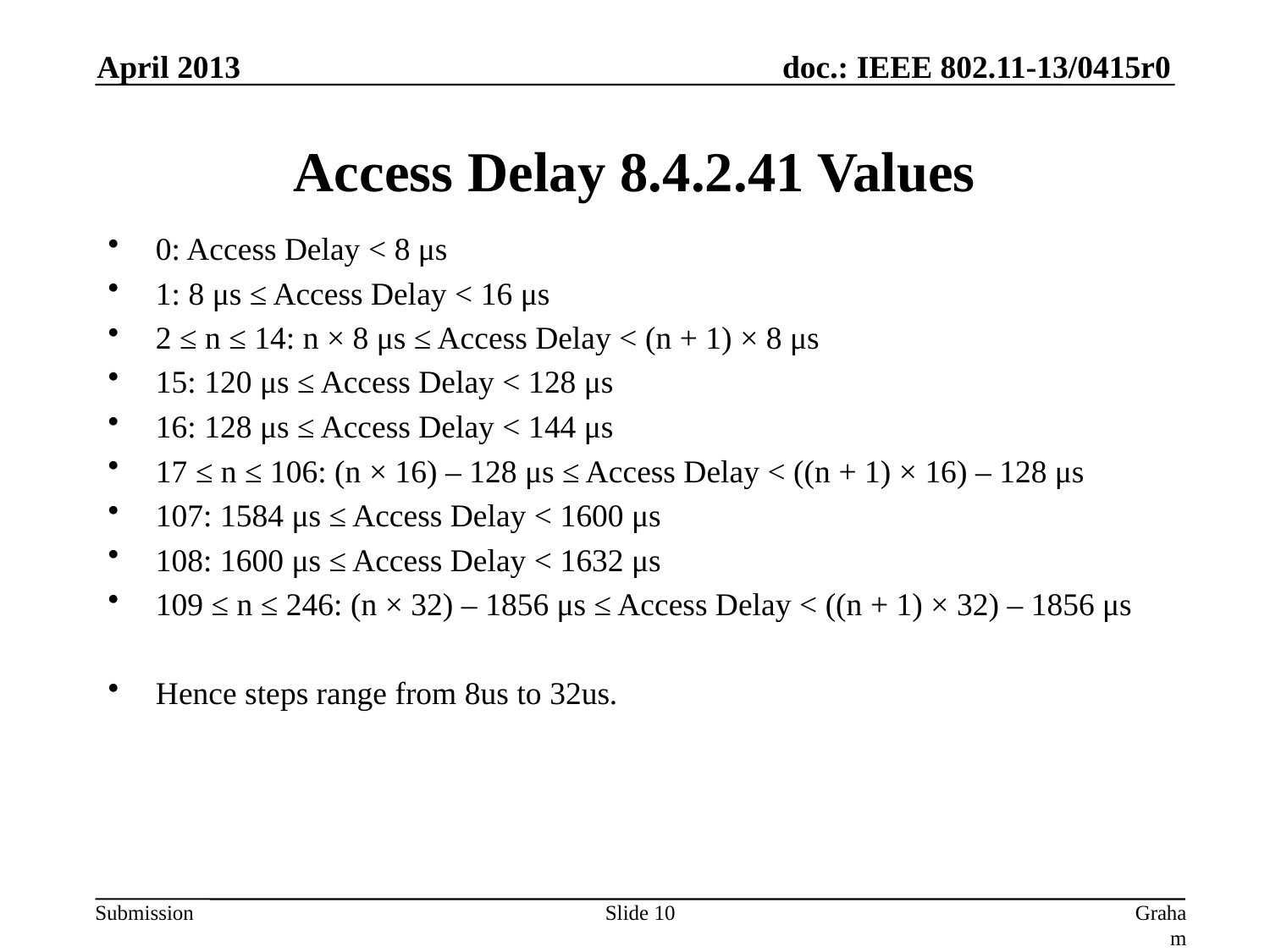

April 2013
# Access Delay 8.4.2.41 Values
0: Access Delay < 8 μs
1: 8 μs ≤ Access Delay < 16 μs
2 ≤ n ≤ 14: n × 8 μs ≤ Access Delay < (n + 1) × 8 μs
15: 120 μs ≤ Access Delay < 128 μs
16: 128 μs ≤ Access Delay < 144 μs
17 ≤ n ≤ 106: (n × 16) – 128 μs ≤ Access Delay < ((n + 1) × 16) – 128 μs
107: 1584 μs ≤ Access Delay < 1600 μs
108: 1600 μs ≤ Access Delay < 1632 μs
109 ≤ n ≤ 246: (n × 32) – 1856 μs ≤ Access Delay < ((n + 1) × 32) – 1856 μs

Hence steps range from 8us to 32us.
Slide 10
Graham Smith, DSP Group